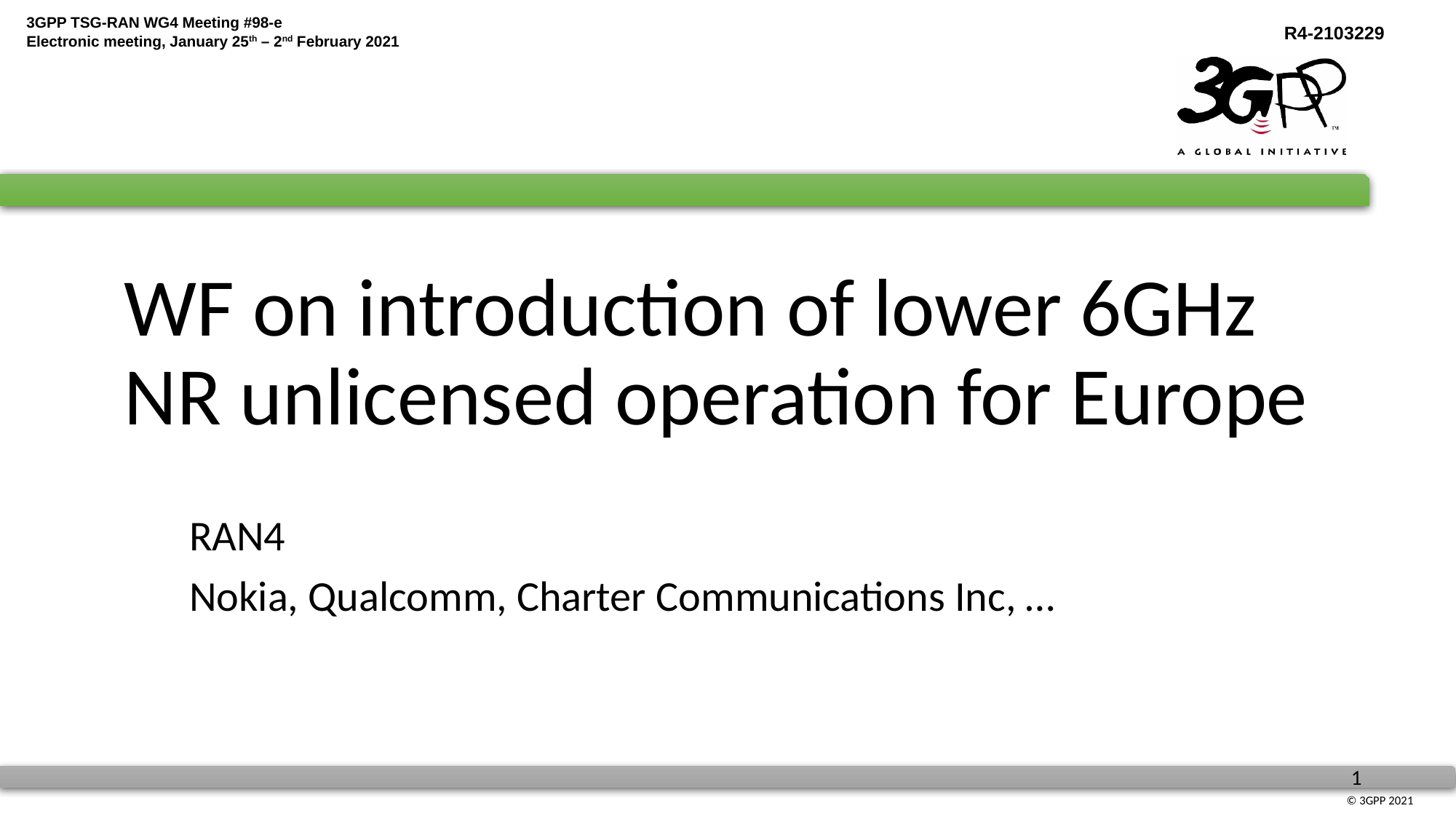

# WF on introduction of lower 6GHz NR unlicensed operation for Europe
RAN4
Nokia, Qualcomm, Charter Communications Inc, …